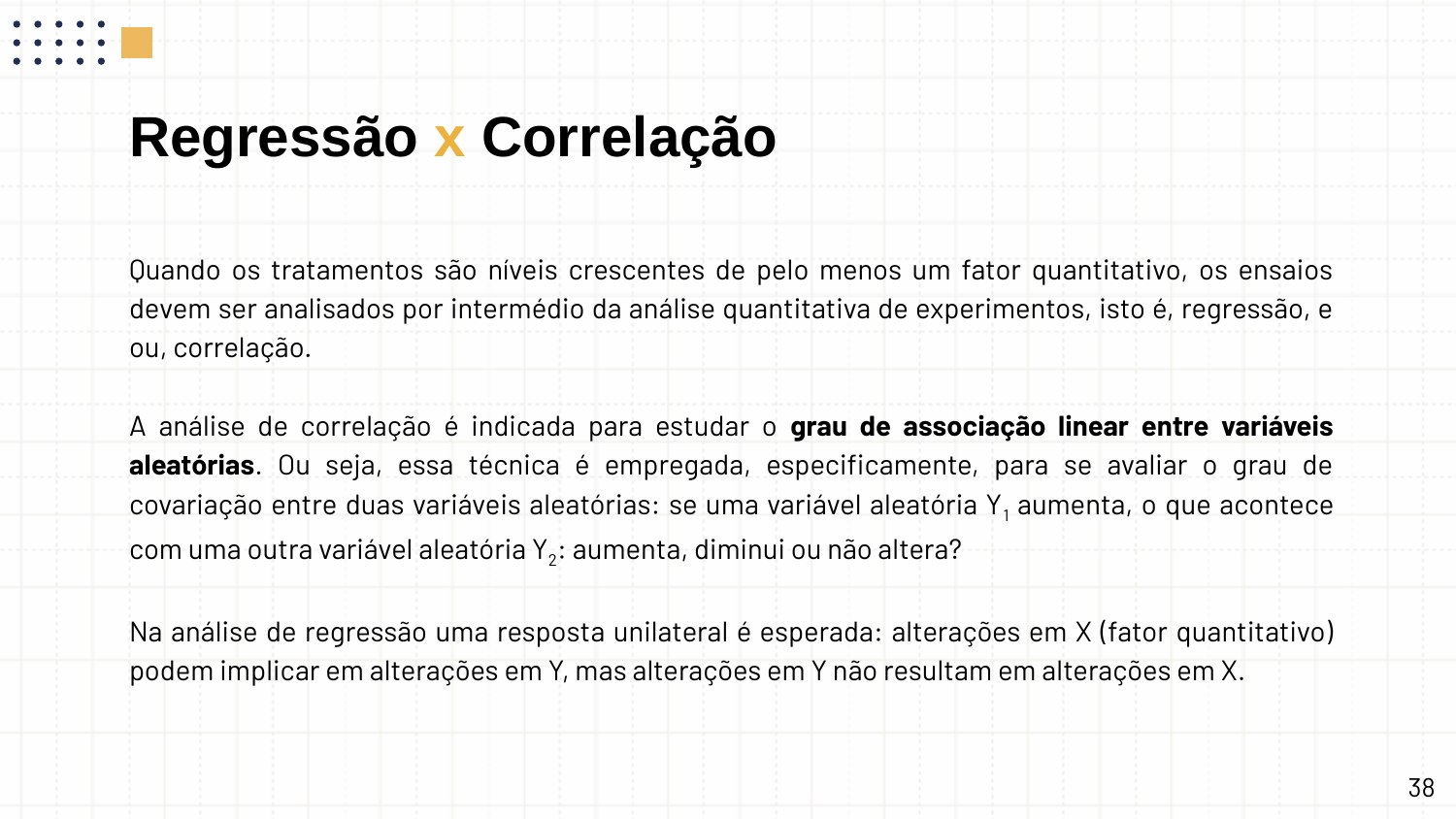

# Regressão x Correlação

Quando os tratamentos são níveis crescentes de pelo menos um fator quantitativo, os ensaios devem ser analisados por intermédio da análise quantitativa de experimentos, isto é, regressão, e ou, correlação.

A análise de correlação é indicada para estudar o grau de associação linear entre variáveis aleatórias. Ou seja, essa técnica é empregada, especificamente, para se avaliar o grau de covariação entre duas variáveis aleatórias: se uma variável aleatória Y1 aumenta, o que acontece com uma outra variável aleatória Y2: aumenta, diminui ou não altera?

Na análise de regressão uma resposta unilateral é esperada: alterações em X (fator quantitativo) podem implicar em alterações em Y, mas alterações em Y não resultam em alterações em X.

38